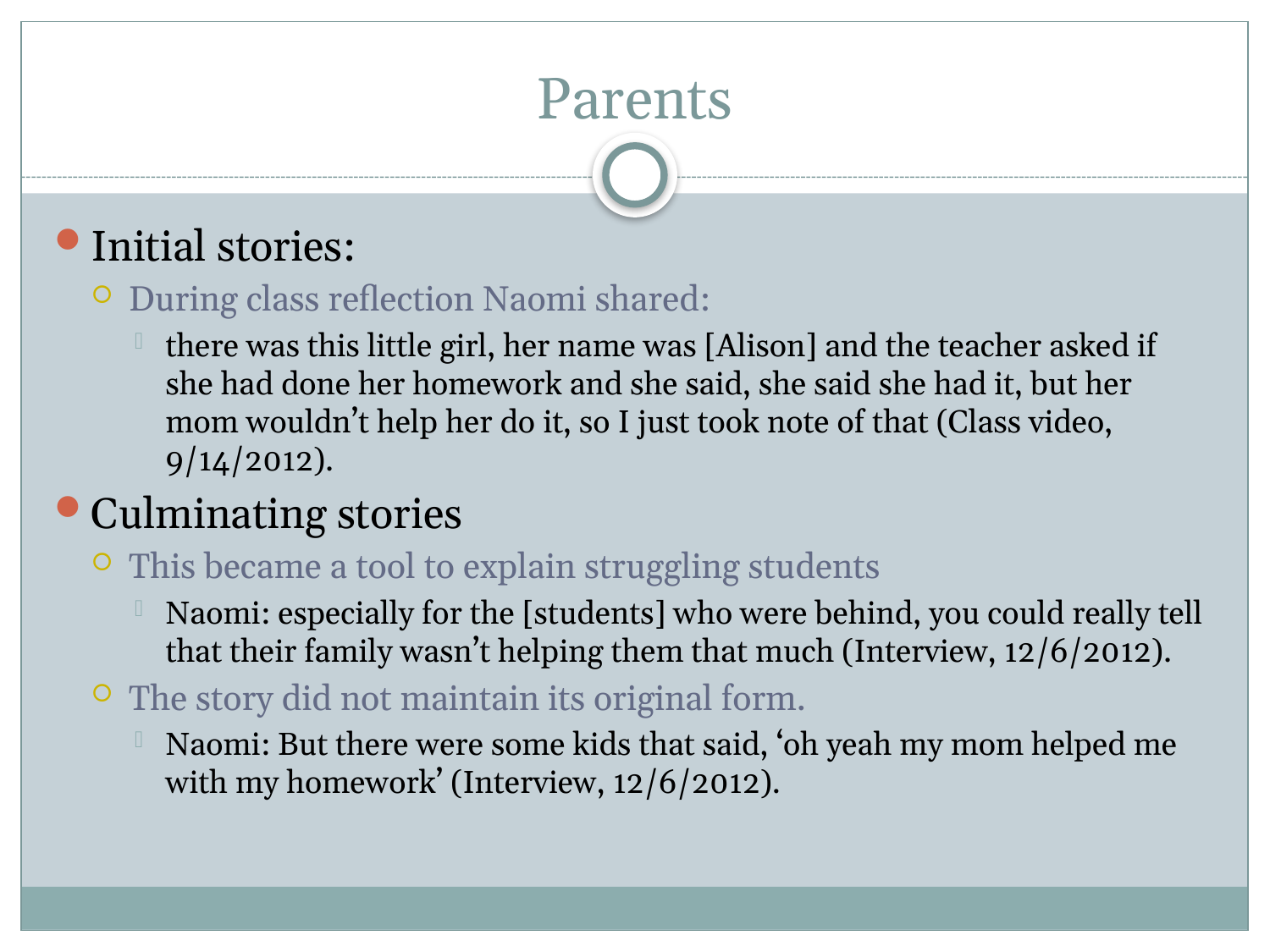

# Parents
Initial stories:
During class reflection Naomi shared:
there was this little girl, her name was [Alison] and the teacher asked if she had done her homework and she said, she said she had it, but her mom wouldn’t help her do it, so I just took note of that (Class video, 9/14/2012).
Culminating stories
This became a tool to explain struggling students
Naomi: especially for the [students] who were behind, you could really tell that their family wasn’t helping them that much (Interview, 12/6/2012).
The story did not maintain its original form.
Naomi: But there were some kids that said, ‘oh yeah my mom helped me with my homework’ (Interview, 12/6/2012).